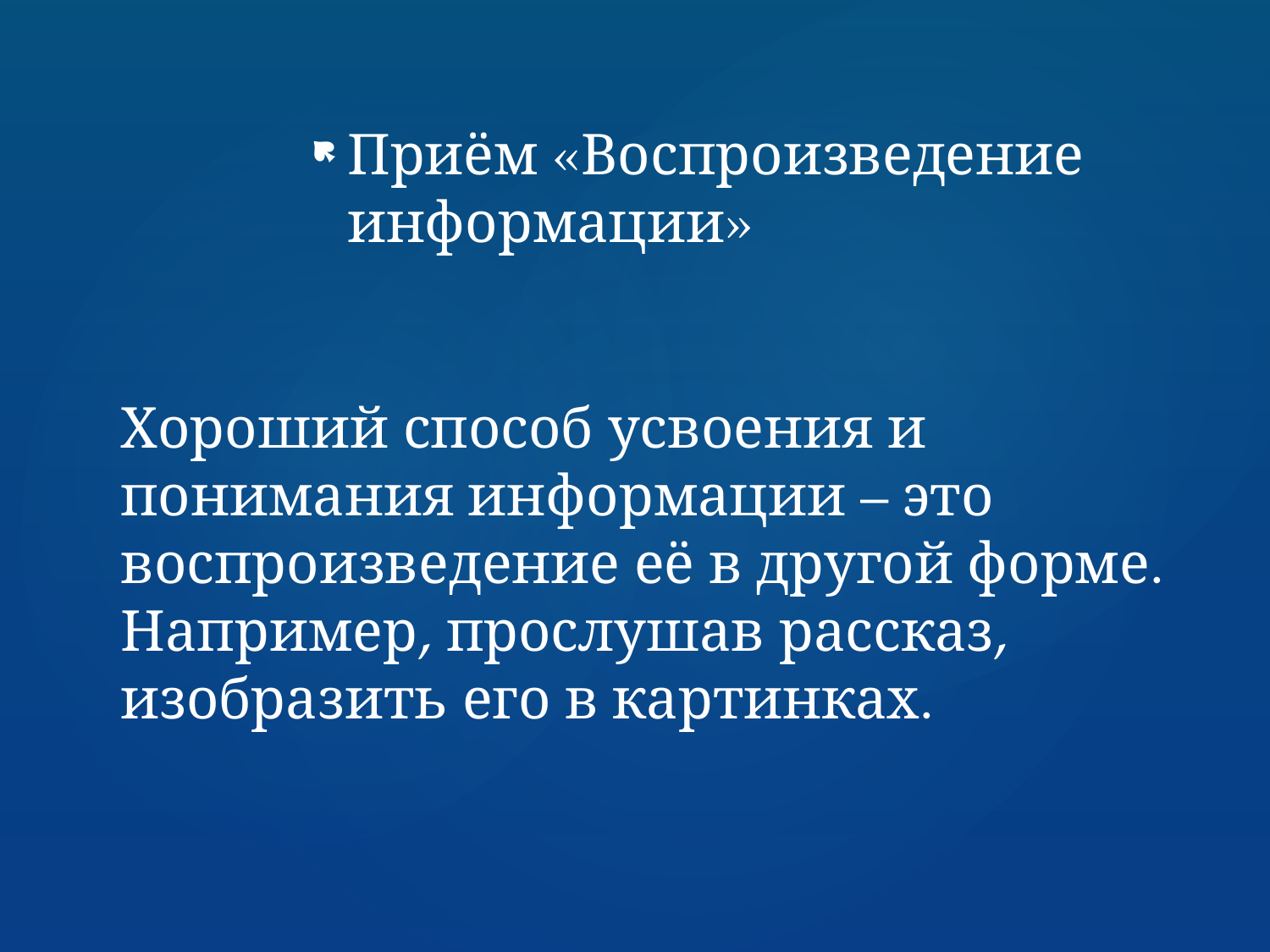

Приём «Воспроизведение информации»
# Хороший способ усвоения и понимания информации – это воспроизведение её в другой форме. Например, прослушав рассказ, изобразить его в картинках.